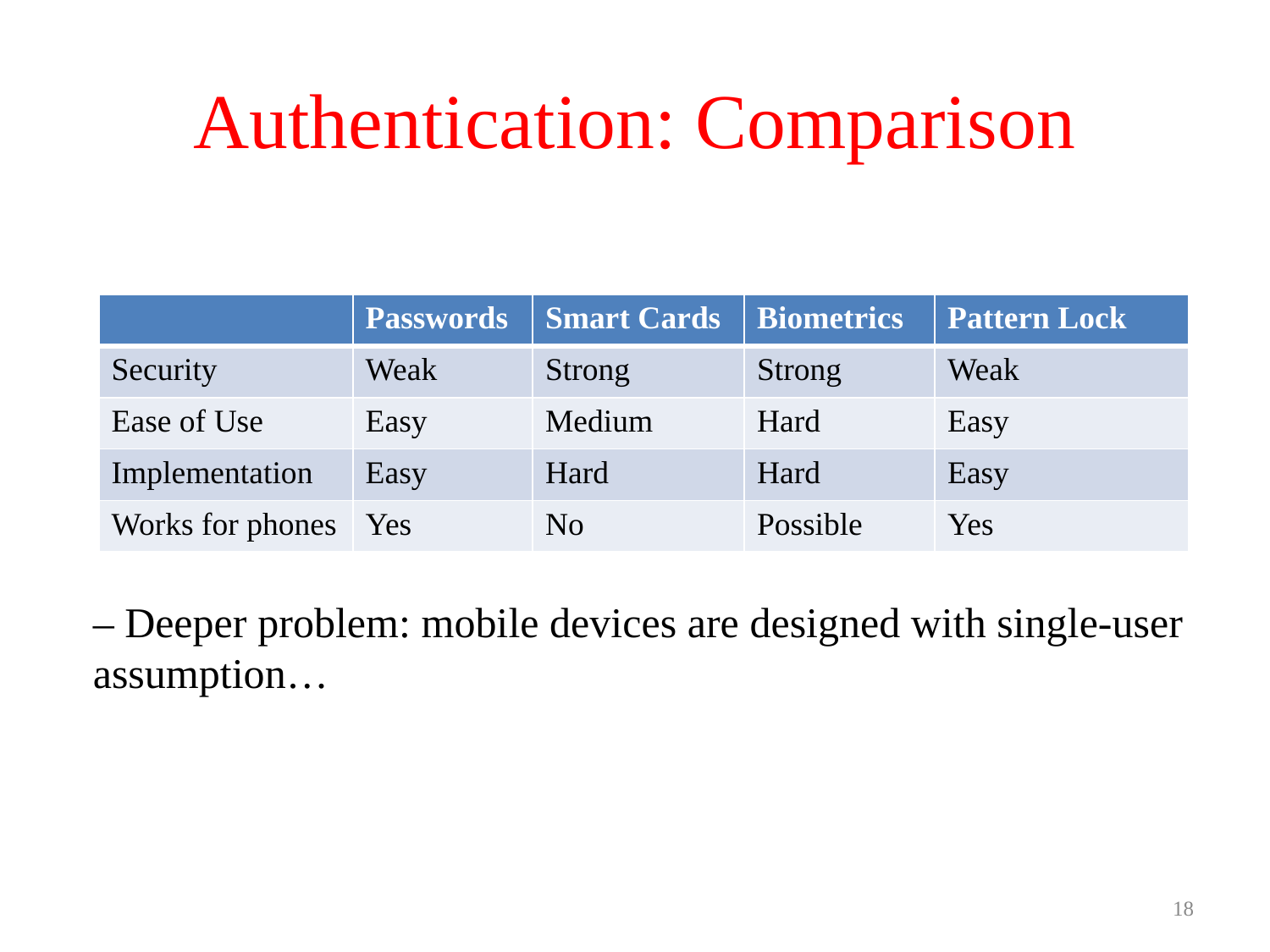

# Authentication: Comparison
|  | Passwords | Smart Cards | Biometrics | Pattern Lock |
| --- | --- | --- | --- | --- |
| Security | Weak | Strong | Strong | Weak |
| Ease of Use | Easy | Medium | Hard | Easy |
| Implementation | Easy | Hard | Hard | Easy |
| Works for phones | Yes | No | Possible | Yes |
– Deeper problem: mobile devices are designed with single-user
assumption…
18